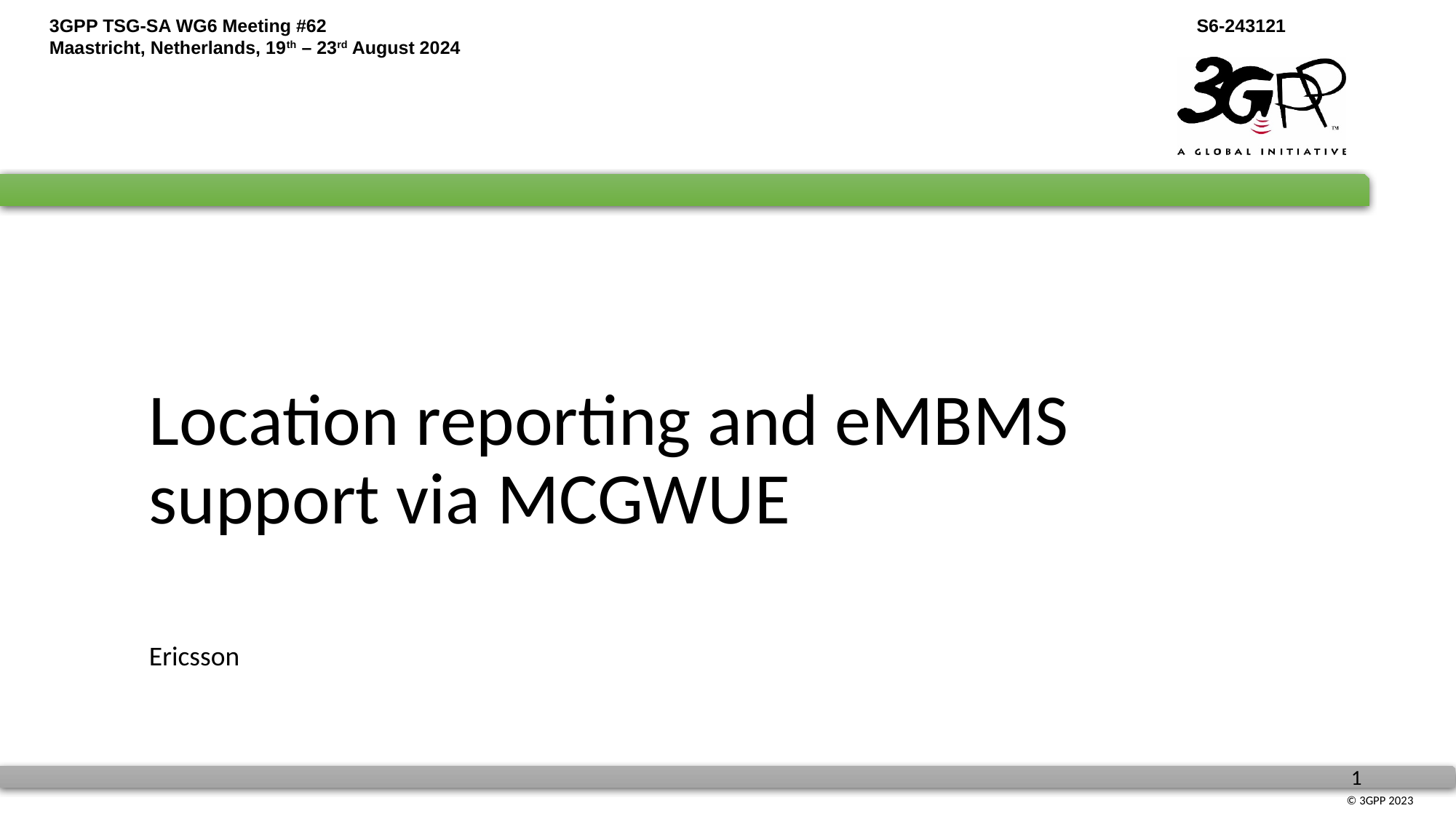

# Location reporting and eMBMS support via MCGWUE
Ericsson